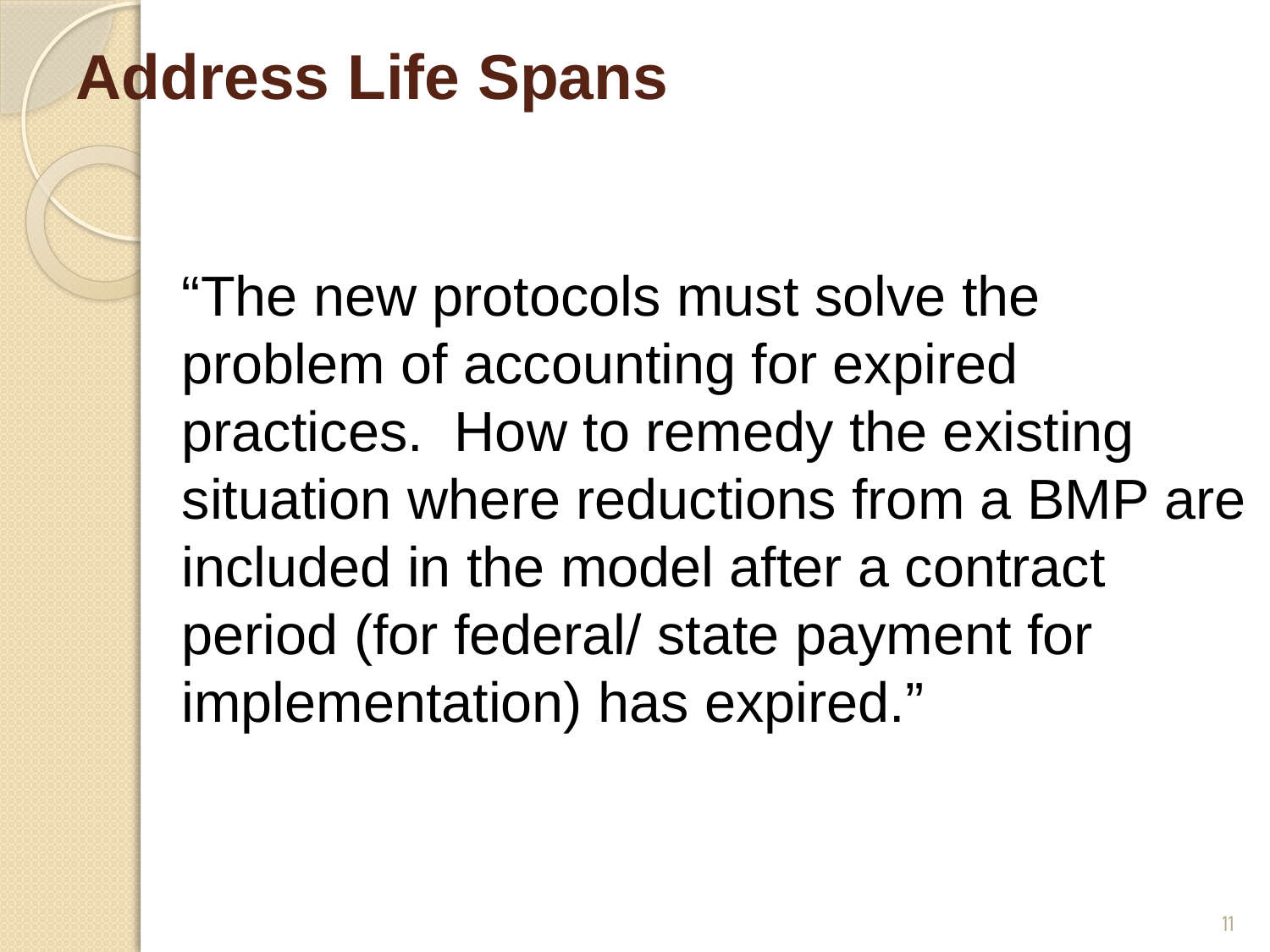

# Address Life Spans
“The new protocols must solve the problem of accounting for expired practices.  How to remedy the existing situation where reductions from a BMP are included in the model after a contract period (for federal/ state payment for implementation) has expired.”
11